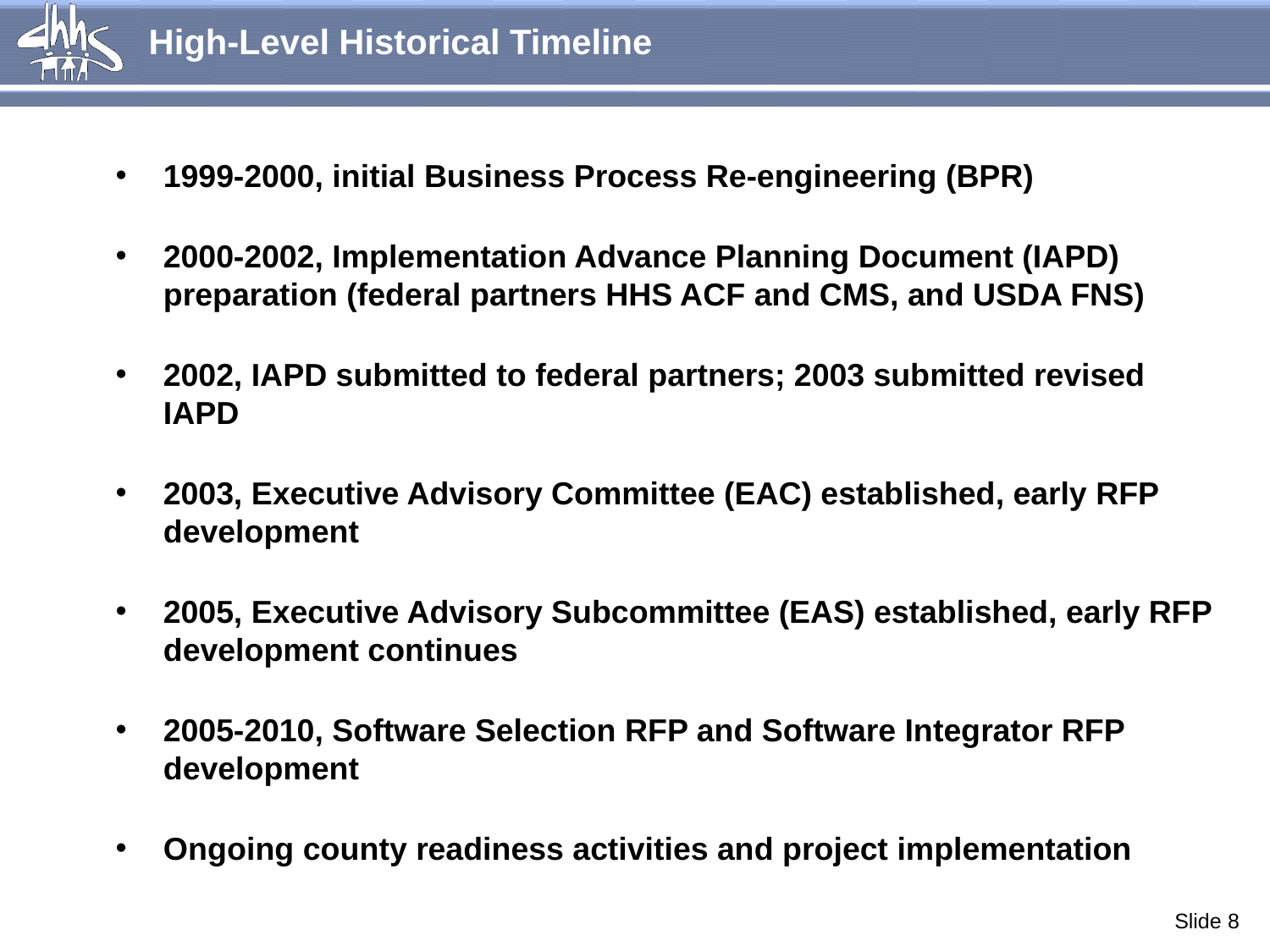

High-Level Historical Timeline
1999-2000, initial Business Process Re-engineering (BPR)
2000-2002, Implementation Advance Planning Document (IAPD) preparation (federal partners HHS ACF and CMS, and USDA FNS)
2002, IAPD submitted to federal partners; 2003 submitted revised IAPD
2003, Executive Advisory Committee (EAC) established, early RFP development
2005, Executive Advisory Subcommittee (EAS) established, early RFP development continues
2005-2010, Software Selection RFP and Software Integrator RFP development
Ongoing county readiness activities and project implementation